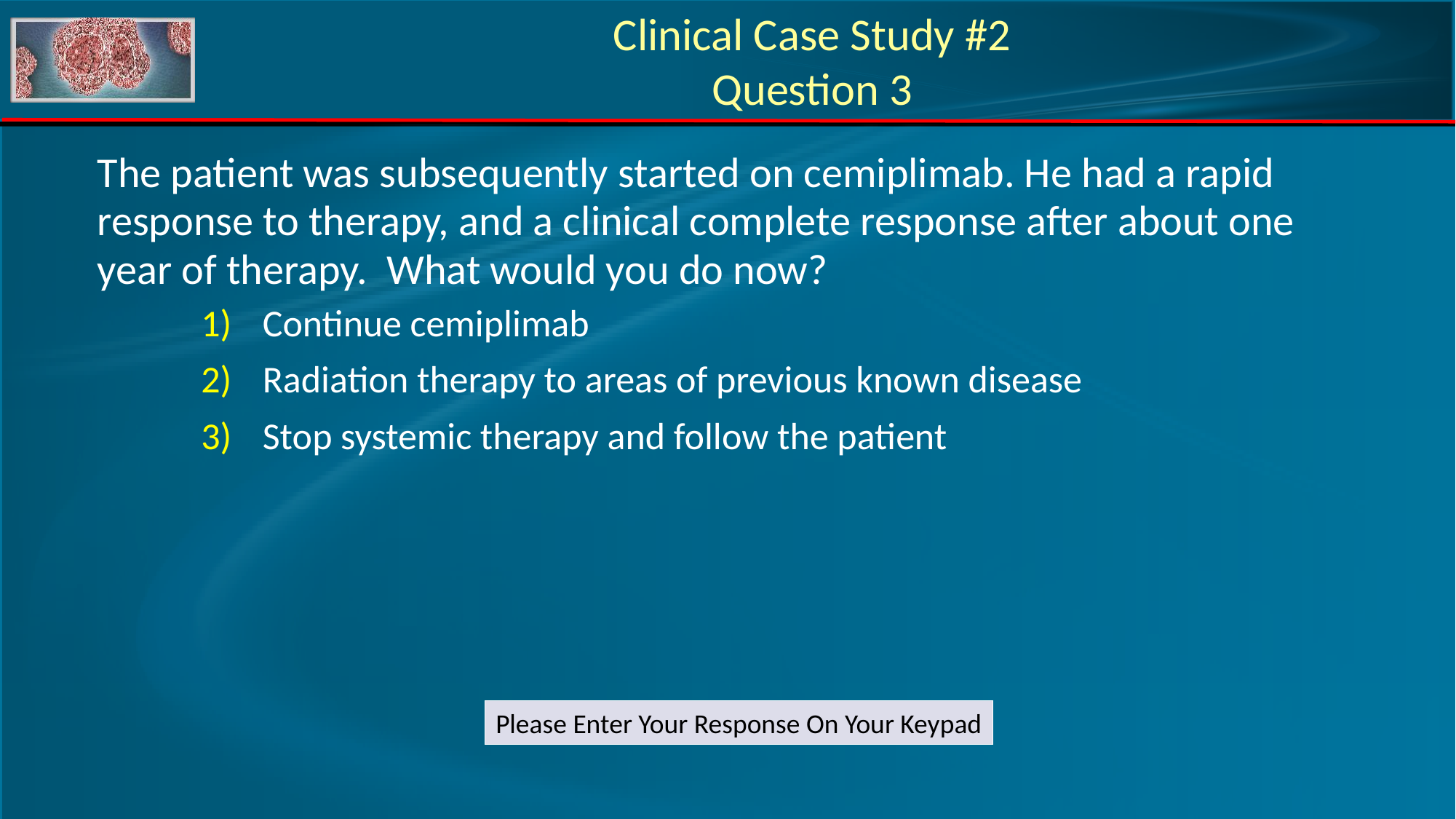

Clinical Case Study #2
Question 3
The patient was subsequently started on cemiplimab. He had a rapid response to therapy, and a clinical complete response after about one year of therapy.  What would you do now?
Continue cemiplimab
Radiation therapy to areas of previous known disease
Stop systemic therapy and follow the patient

Please Enter Your Response On Your Keypad